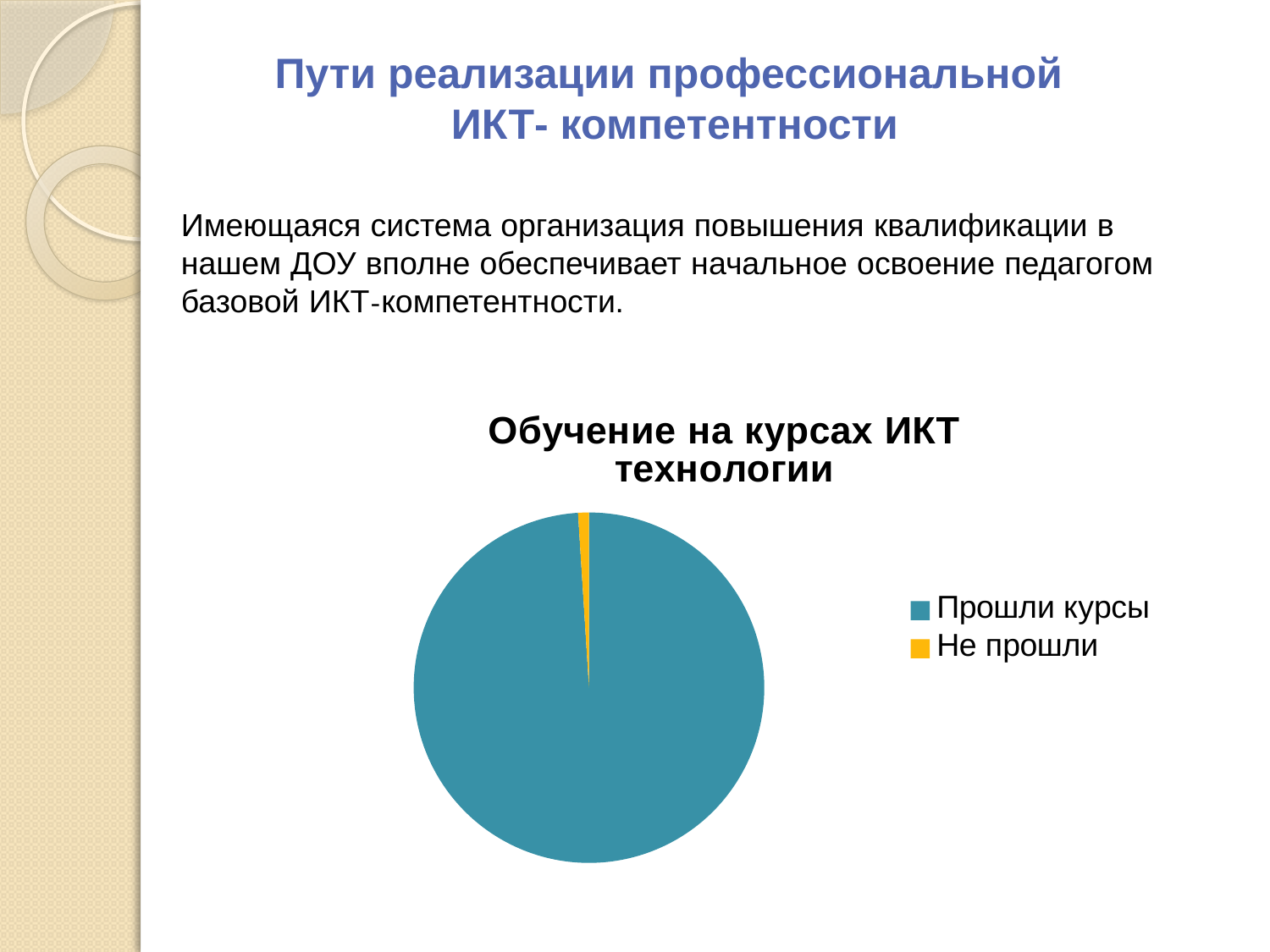

Пути реализации профессиональной
ИКТ- компетентности

Имеющаяся система организация повышения квалификации в нашем ДОУ вполне обеспечивает начальное освоение педагогом базовой ИКТ-компетентности.

### Chart:

| Category | Обучение на курсах ИКТ технологии |
|---|---|
| Прошли курсы | 99.0 |
| Не прошли | 1.0 |